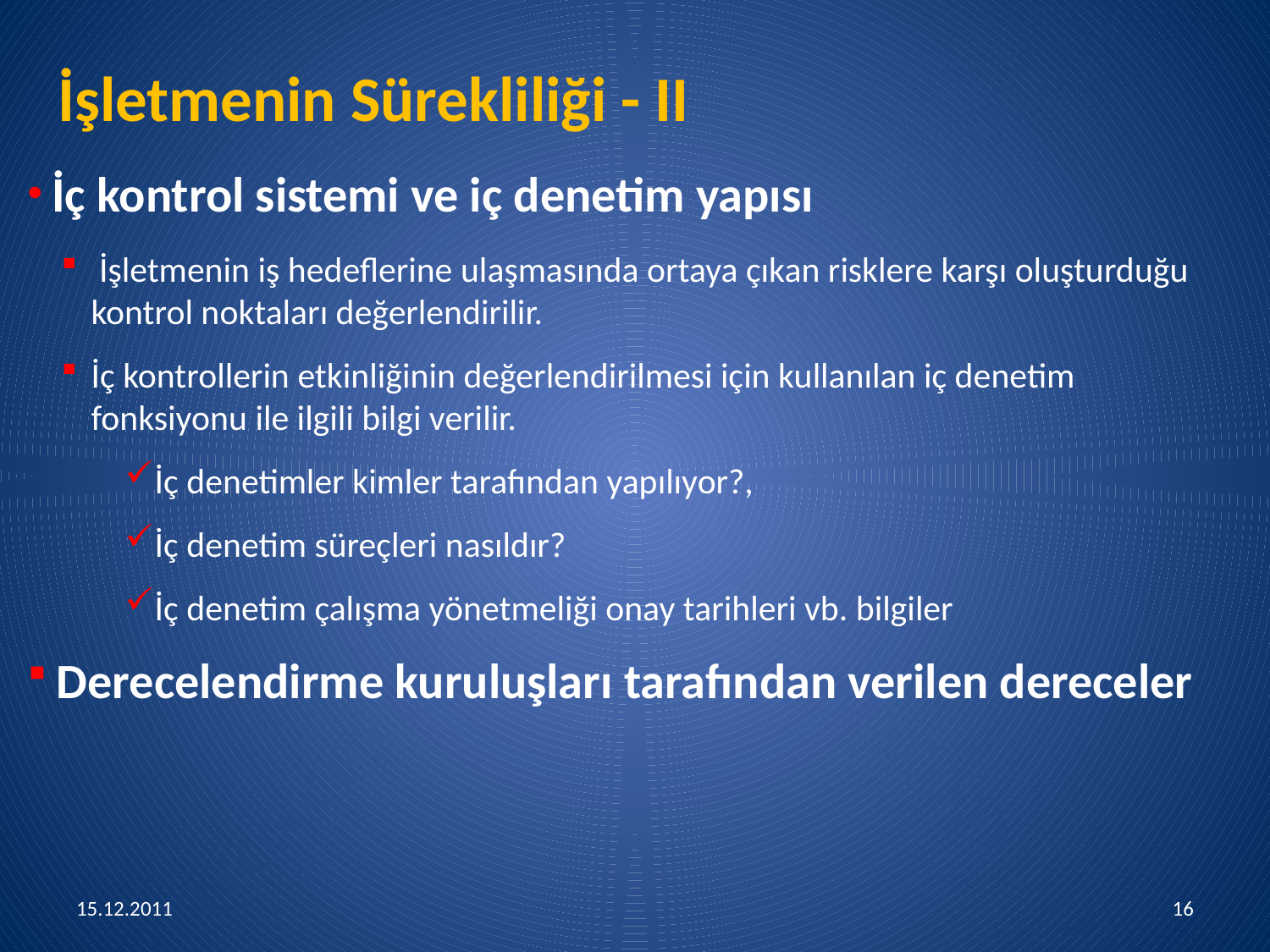

# İşletmenin Sürekliliği - II
 İç kontrol sistemi ve iç denetim yapısı

 İşletmenin iş hedeflerine ulaşmasında ortaya çıkan risklere karşı oluşturduğu kontrol noktaları değerlendirilir.
İç kontrollerin etkinliğinin değerlendirilmesi için kullanılan iç denetim fonksiyonu ile ilgili bilgi verilir.
İç denetimler kimler tarafından yapılıyor?,
İç denetim süreçleri nasıldır?
İç denetim çalışma yönetmeliği onay tarihleri vb. bilgiler
 Derecelendirme kuruluşları tarafından verilen dereceler

15.12.2011
16